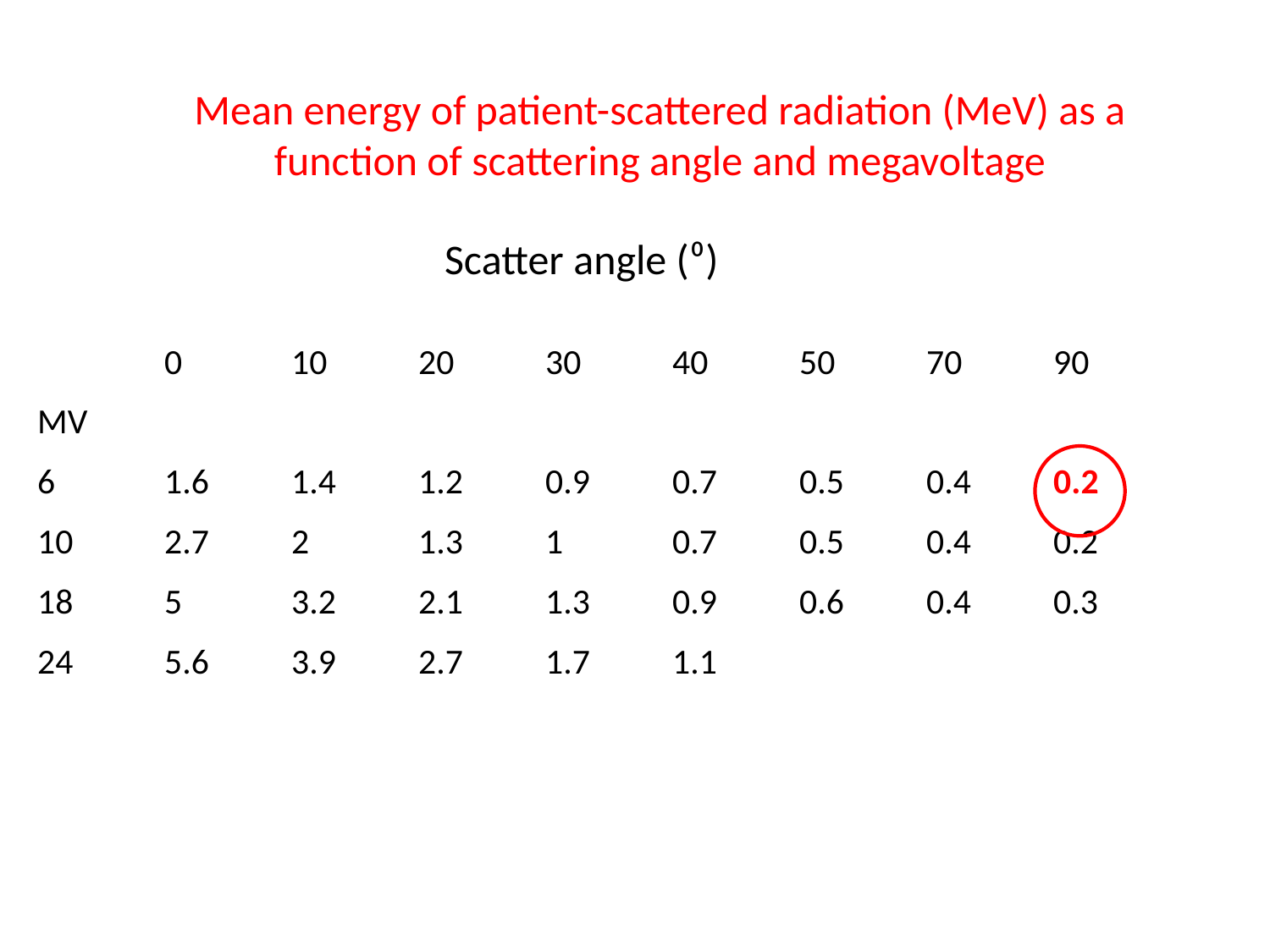

Mean energy of patient-scattered radiation (MeV) as a function of scattering angle and megavoltage
			Scatter angle (⁰)
	0	10	20	30	40	50	70	90
MV
6	1.6	1.4	1.2	0.9	0.7	0.5	0.4	0.2
10	2.7	2	1.3	1	0.7	0.5	0.4	0.2
18	5	3.2	2.1	1.3	0.9	0.6	0.4	0.3
24	5.6	3.9	2.7	1.7	1.1	0.8	0.5	0.3